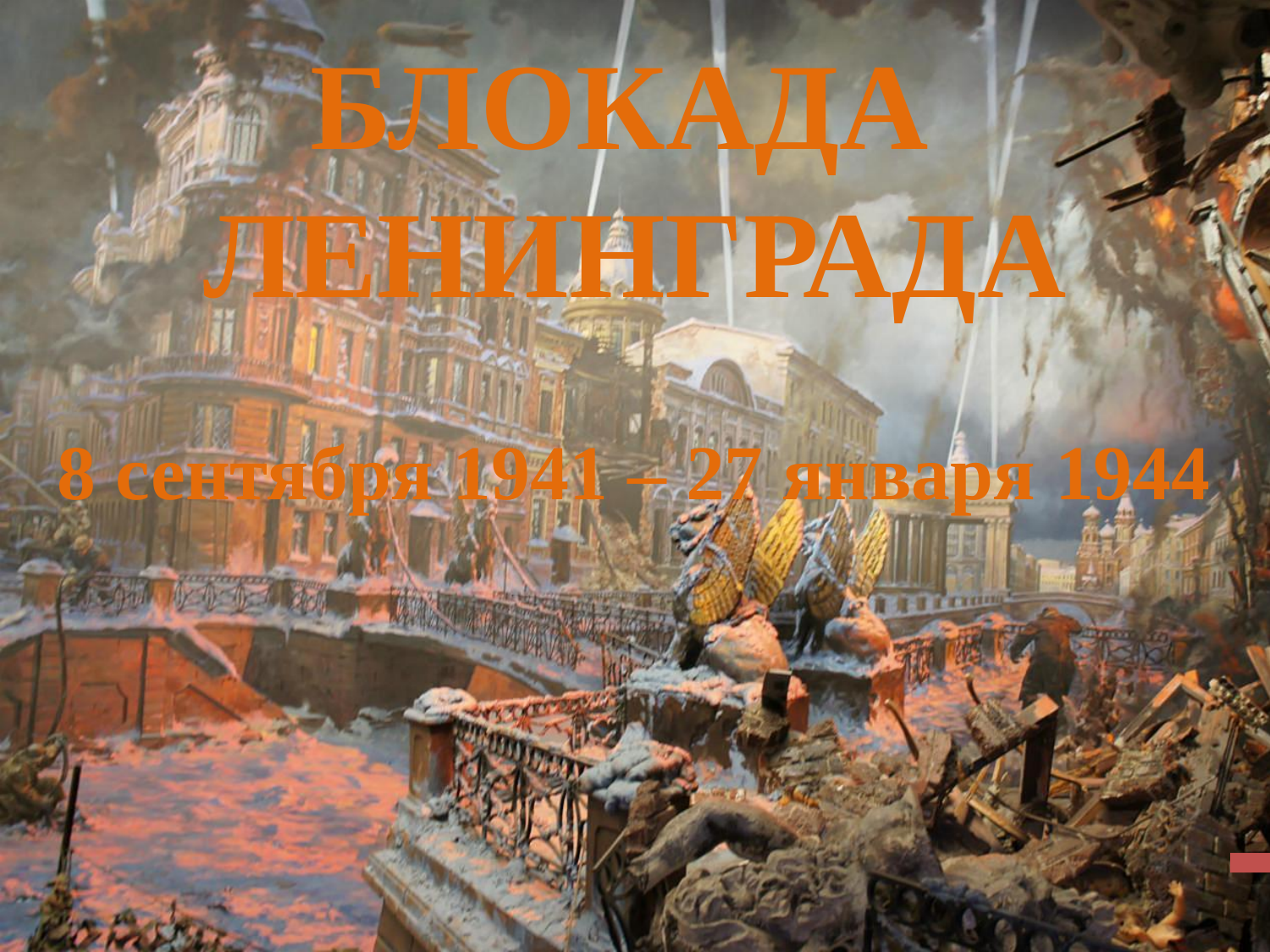

БЛОКАДА
ЛЕНИНГРАДА
8 сентября 1941 – 27 января 1944